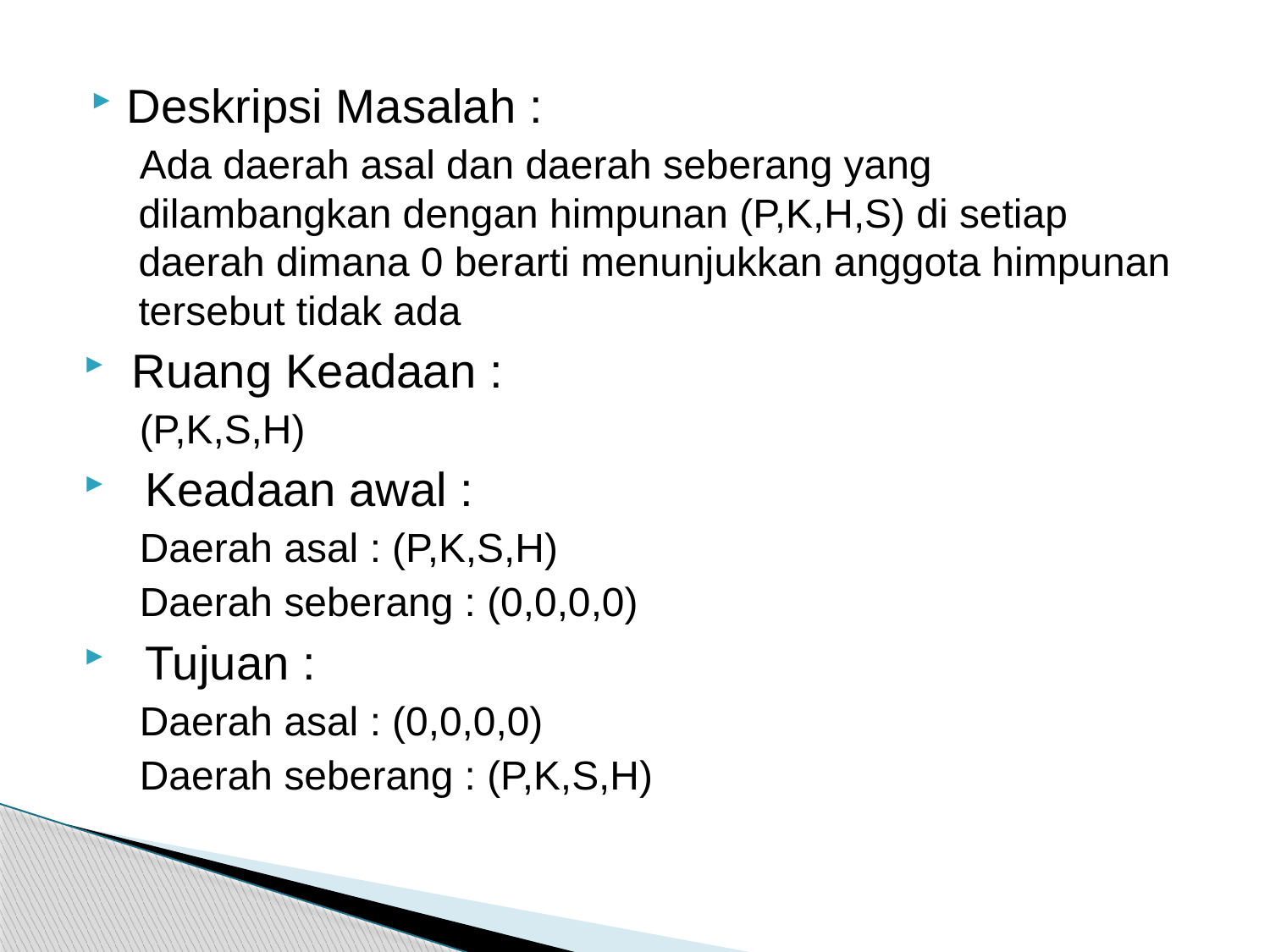

Deskripsi Masalah :
Ada daerah asal dan daerah seberang yang dilambangkan dengan himpunan (P,K,H,S) di setiap daerah dimana 0 berarti menunjukkan anggota himpunan tersebut tidak ada
  Ruang Keadaan :
(P,K,S,H)
   Keadaan awal :
Daerah asal : (P,K,S,H)
Daerah seberang : (0,0,0,0)
   Tujuan :
Daerah asal : (0,0,0,0)
Daerah seberang : (P,K,S,H)